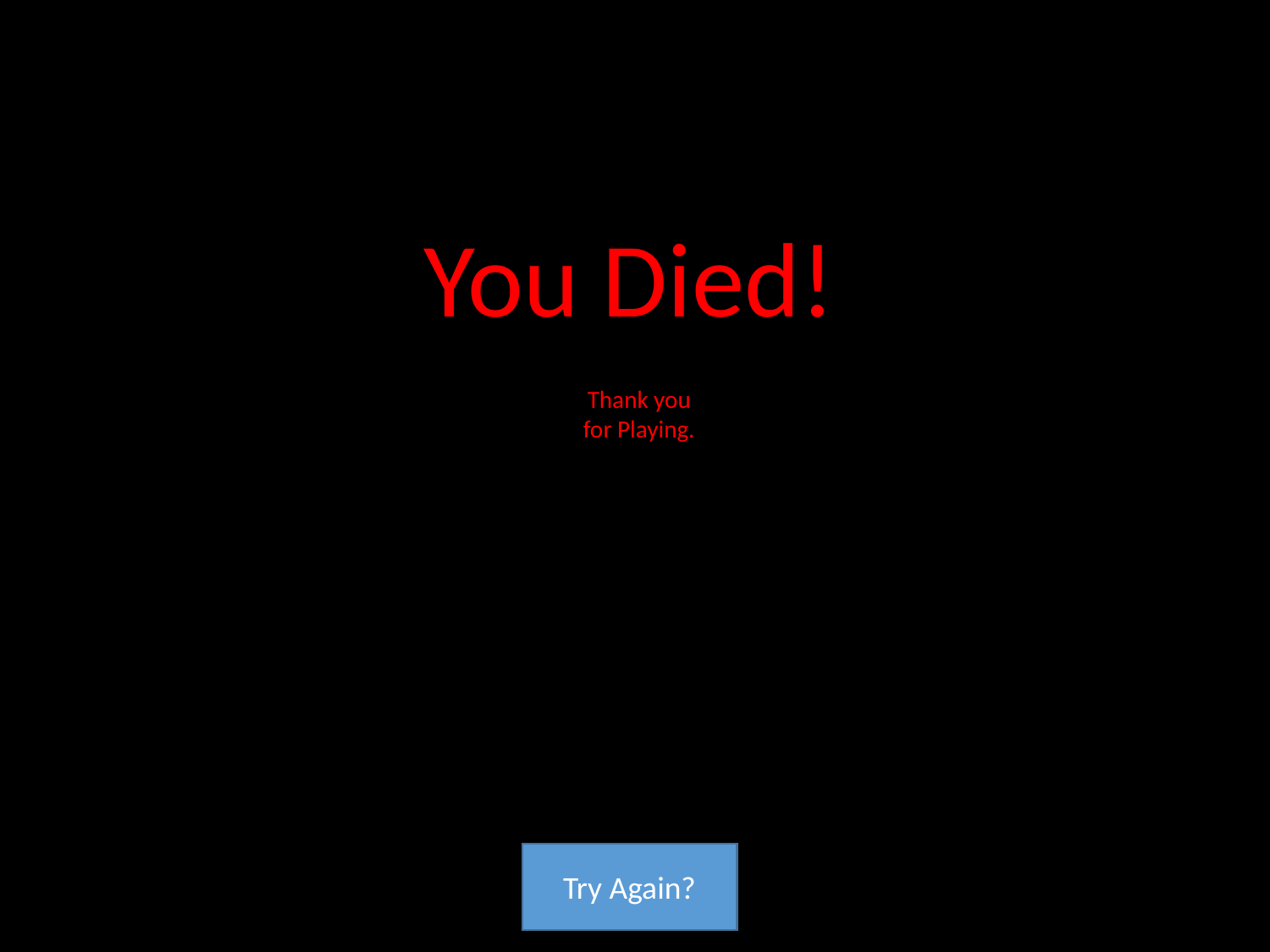

You Died!
Thank you for Playing.
Try Again?